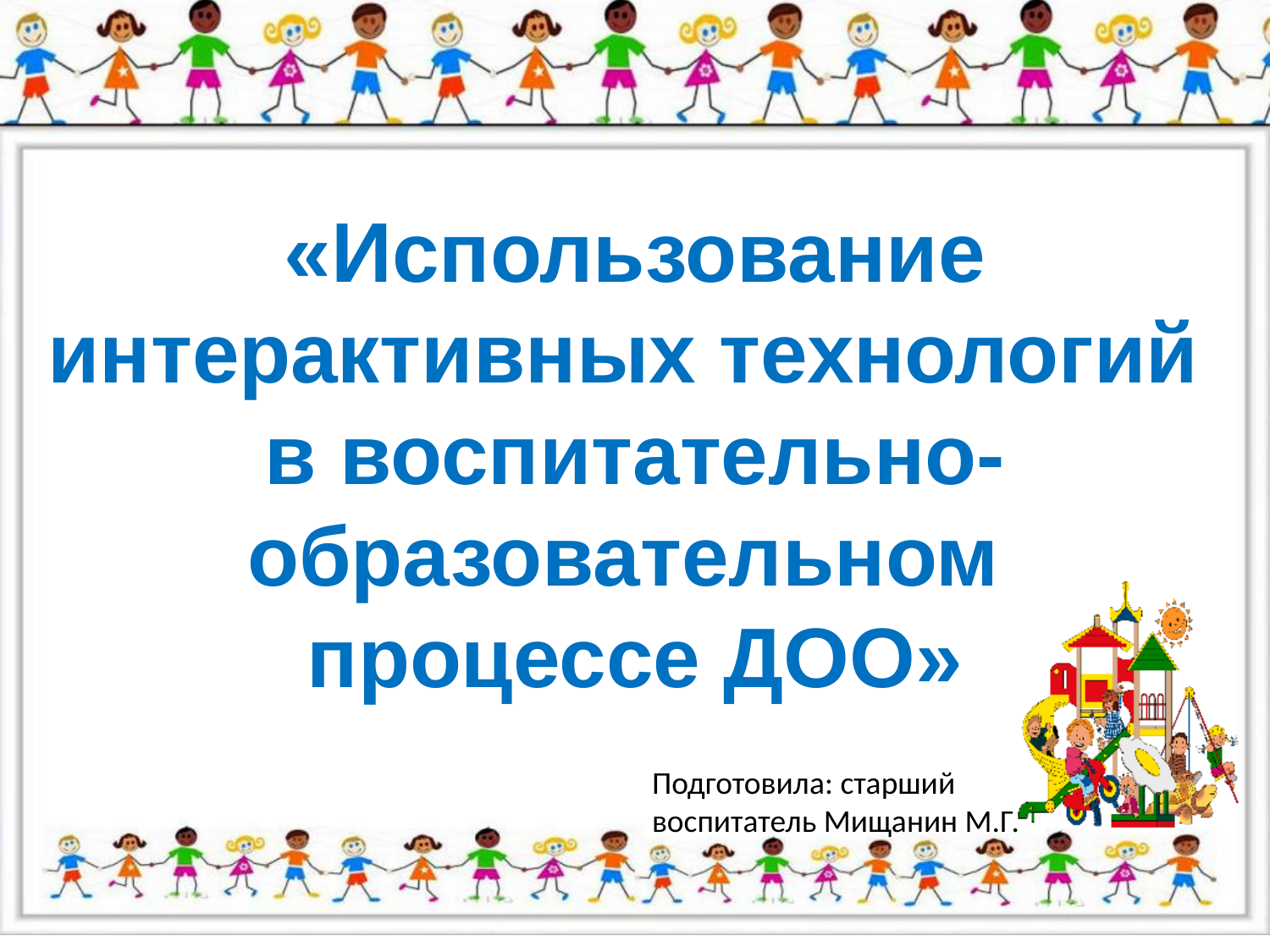

# «Использование интерактивных технологий в воспитательно-образовательном процессе ДОО»
Подготовила: старший воспитатель Мищанин М.Г.